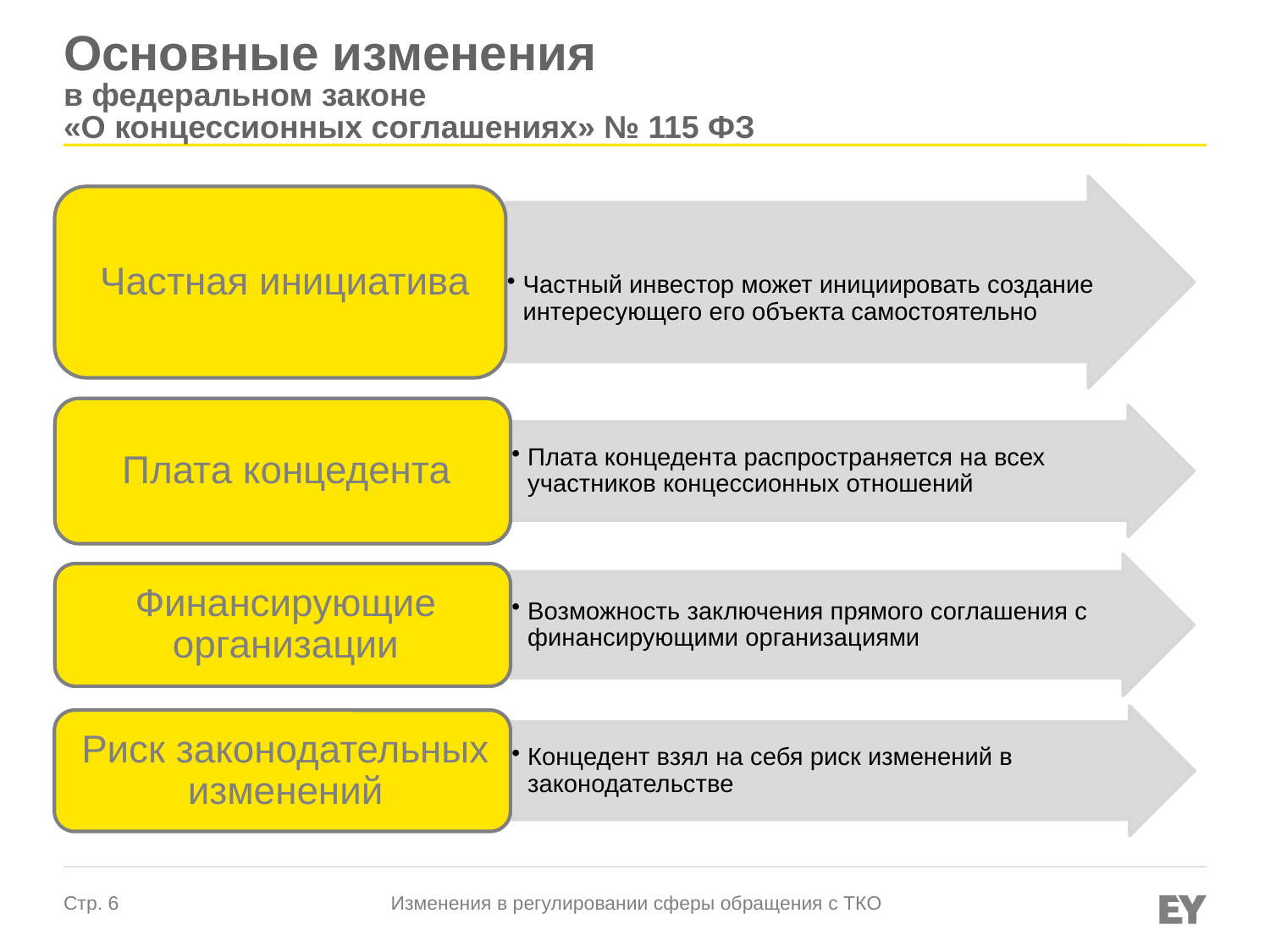

# Основные изменения в федеральном законе «О концессионных соглашениях» № 115 ФЗ

Частный инвестор может инициировать создание интересующего его объекта самостоятельно
Частная инициатива
Плата концедента распространяется на всех участников концессионных отношений
Плата концедента
Возможность заключения прямого соглашения с финансирующими организациями
Финансирующие организации
Концедент взял на себя риск изменений в законодательстве
Риск законодательных изменений
Изменения в регулировании сферы обращения с ТКО